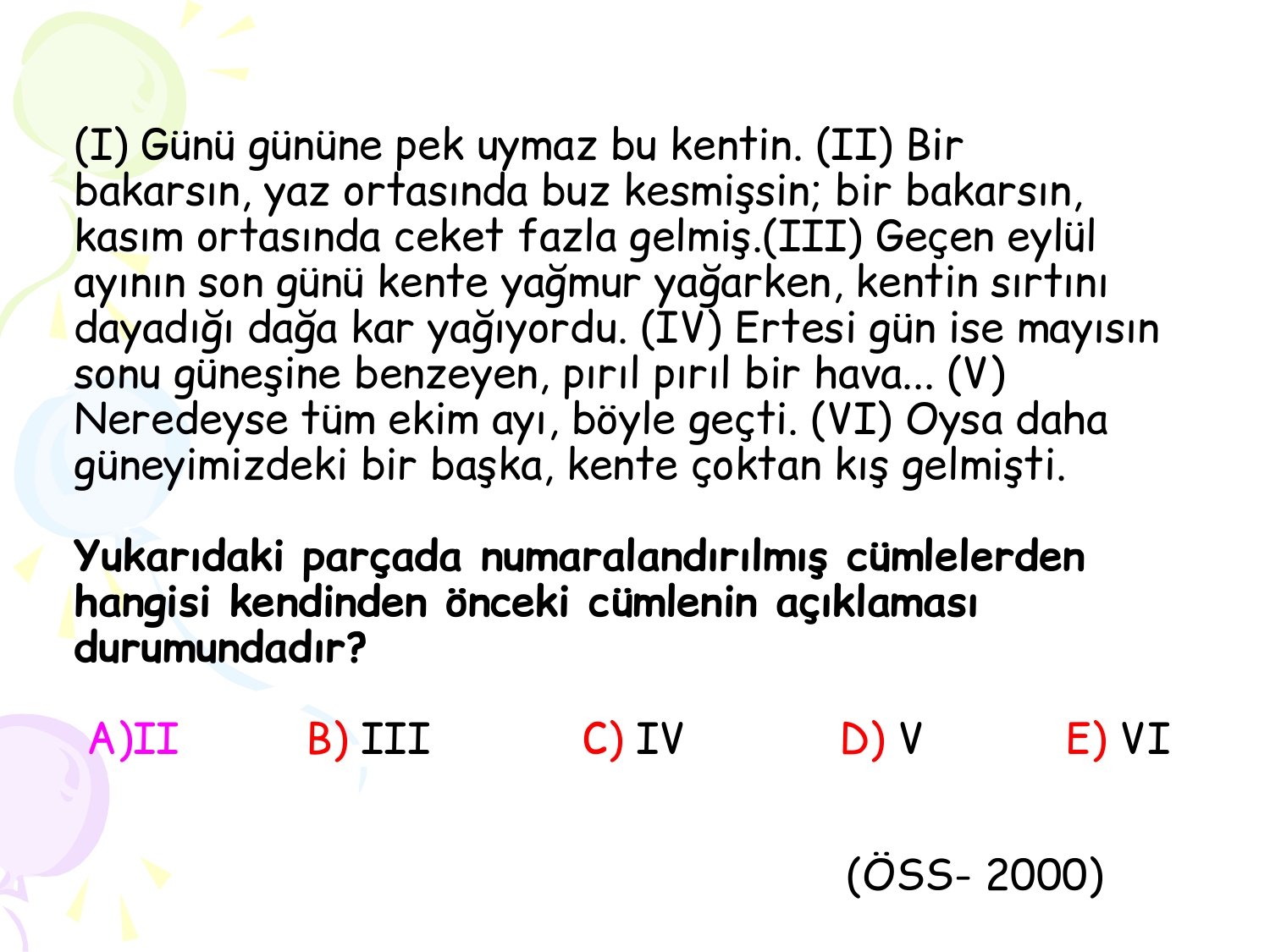

# (I) Günü gününe pek uymaz bu kentin. (II) Bir bakarsın, yaz ortasında buz kesmişsin; bir bakarsın, kasım ortasında ceket fazla gelmiş.(III) Geçen eylül ayının son günü kente yağmur yağarken, kentin sırtını dayadığı dağa kar yağıyordu. (IV) Ertesi gün ise mayısın sonu güneşine benzeyen, pırıl pırıl bir hava... (V) Neredeyse tüm ekim ayı, böyle geçti. (VI) Oysa daha güneyimizdeki bir başka, kente çoktan kış gelmişti. Yukarıdaki parçada numaralandırılmış cümlelerden hangisi kendinden önceki cümlenin açıklaması durumundadır? A)II          B) III            C) IV            D) V           E) VI (ÖSS- 2000)